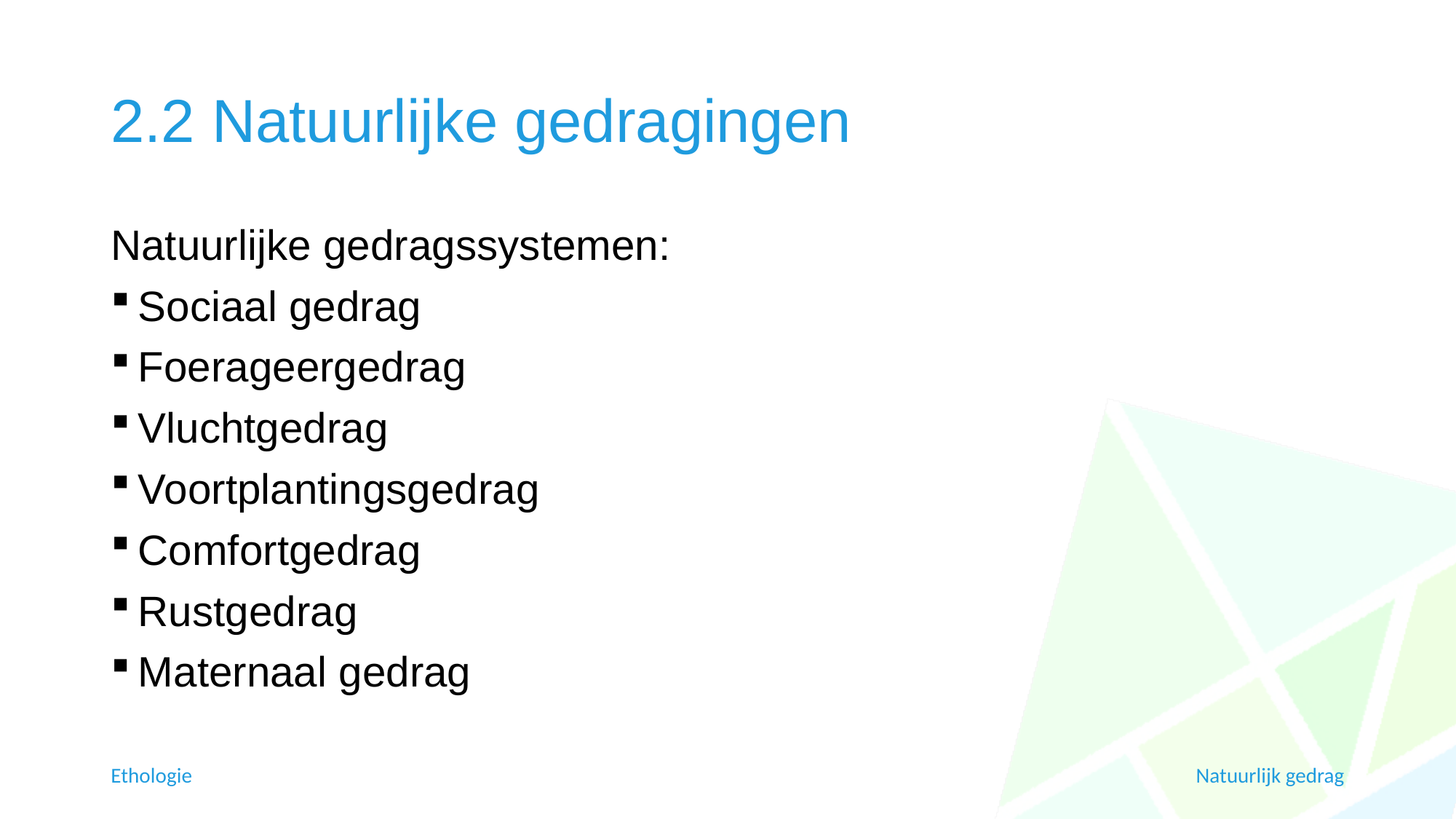

# 2.2 Natuurlijke gedragingen
Natuurlijke gedragssystemen:
Sociaal gedrag
Foerageergedrag
Vluchtgedrag
Voortplantingsgedrag
Comfortgedrag
Rustgedrag
Maternaal gedrag
Ethologie
Natuurlijk gedrag